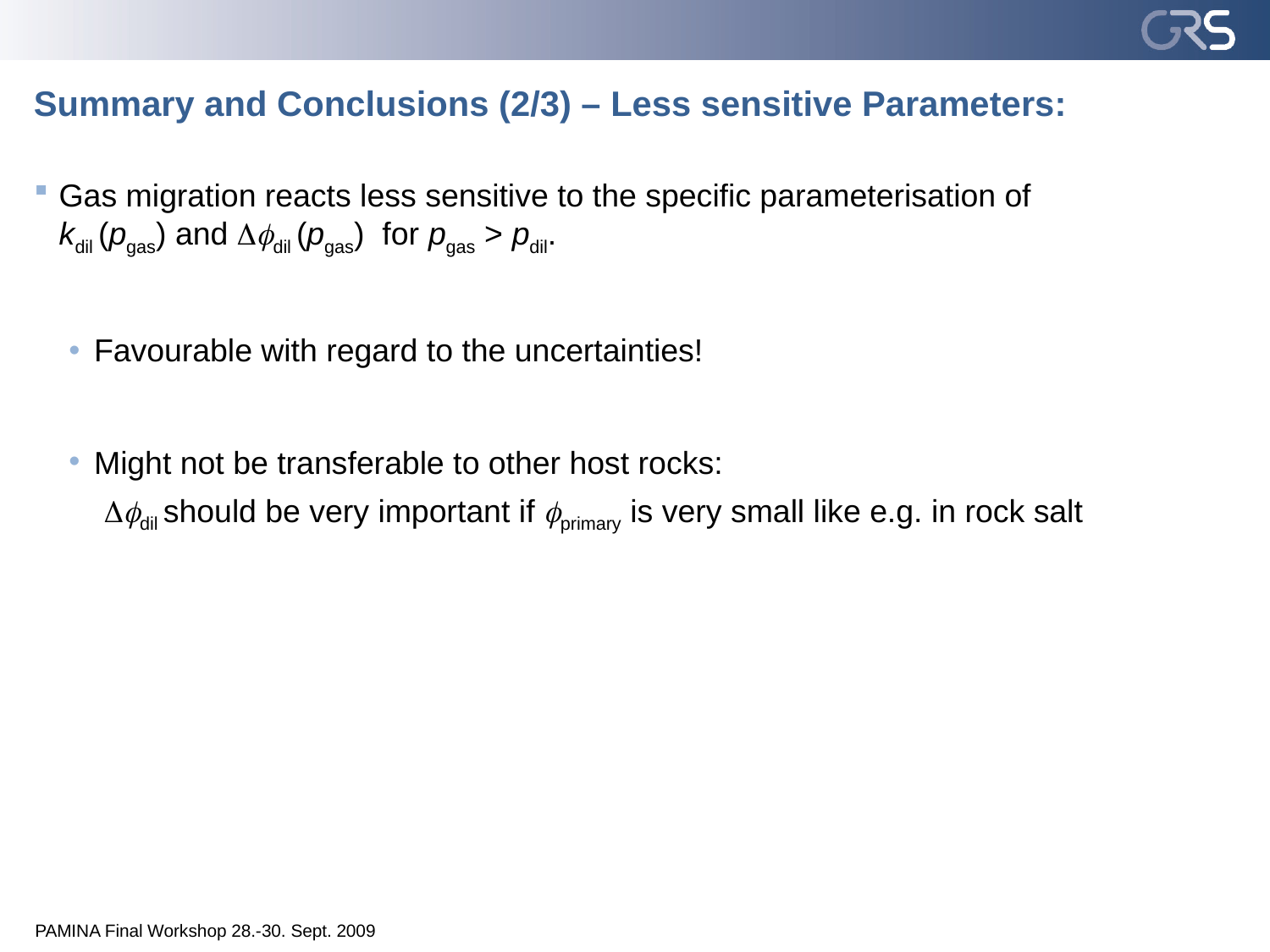

# Summary and Conclusions (2/3) – Less sensitive Parameters:
Gas migration reacts less sensitive to the specific parameterisation of
kdil (pgas) and Δφdil (pgas)  for pgas > pdil.

Favourable with regard to the uncertainties!

Might not be transferable to other host rocks:
Δφdil should be very important if φprimary is very small like e.g. in rock salt

PAMINA Final Workshop 28.-30. Sept. 2009